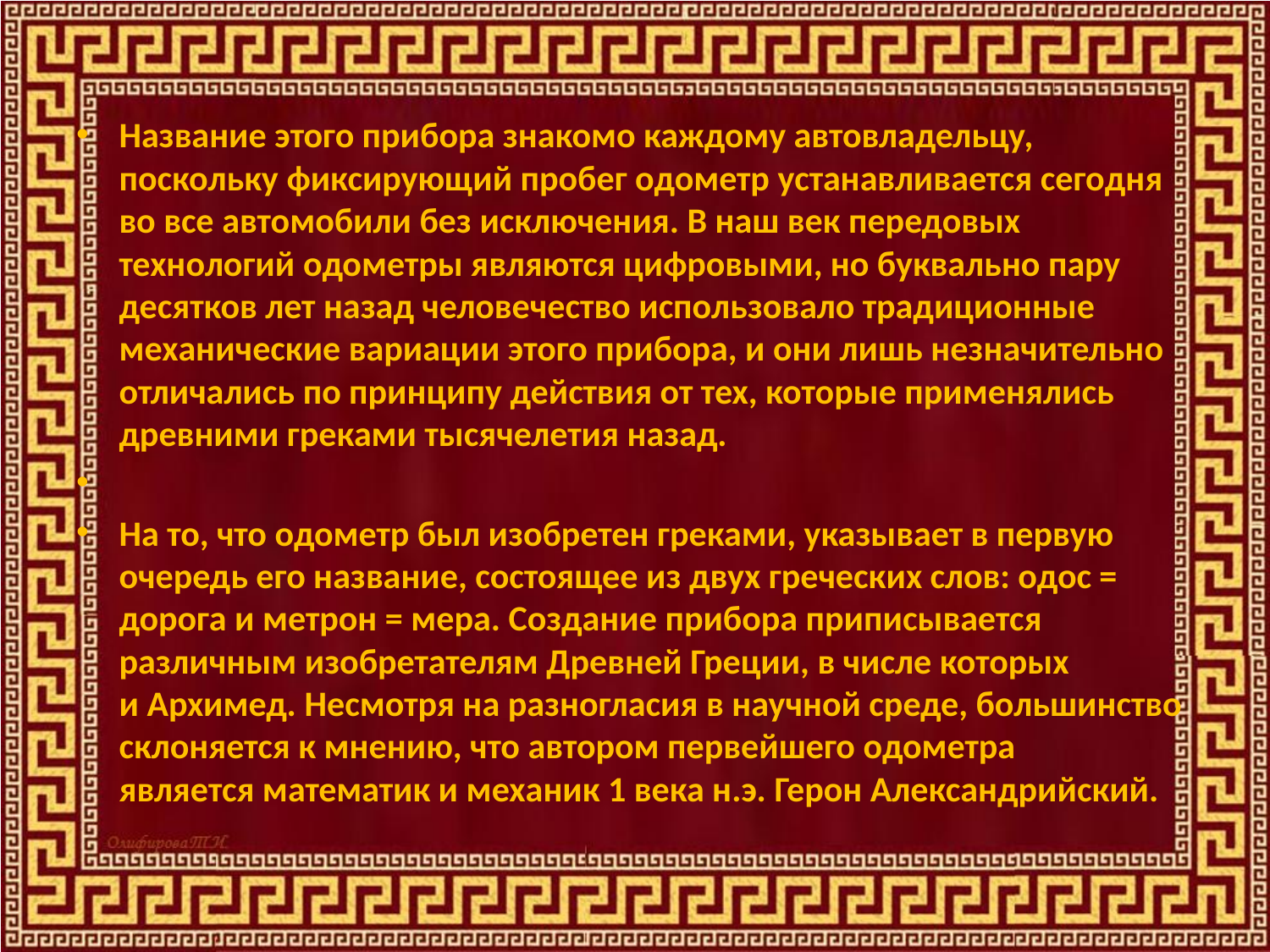

Название этого прибора знакомо каждому автовладельцу, поскольку фиксирующий пробег одометр устанавливается сегодня во все автомобили без исключения. В наш век передовых технологий одометры являются цифровыми, но буквально пару десятков лет назад человечество использовало традиционные механические вариации этого прибора, и они лишь незначительно отличались по принципу действия от тех, которые применялись древними греками тысячелетия назад.

На то, что одометр был изобретен греками, указывает в первую очередь его название, состоящее из двух греческих слов: одос = дорога и метрон = мера. Создание прибора приписывается различным изобретателям Древней Греции, в числе которых и Архимед. Несмотря на разногласия в научной среде, большинство склоняется к мнению, что автором первейшего одометра является математик и механик 1 века н.э. Герон Александрийский.